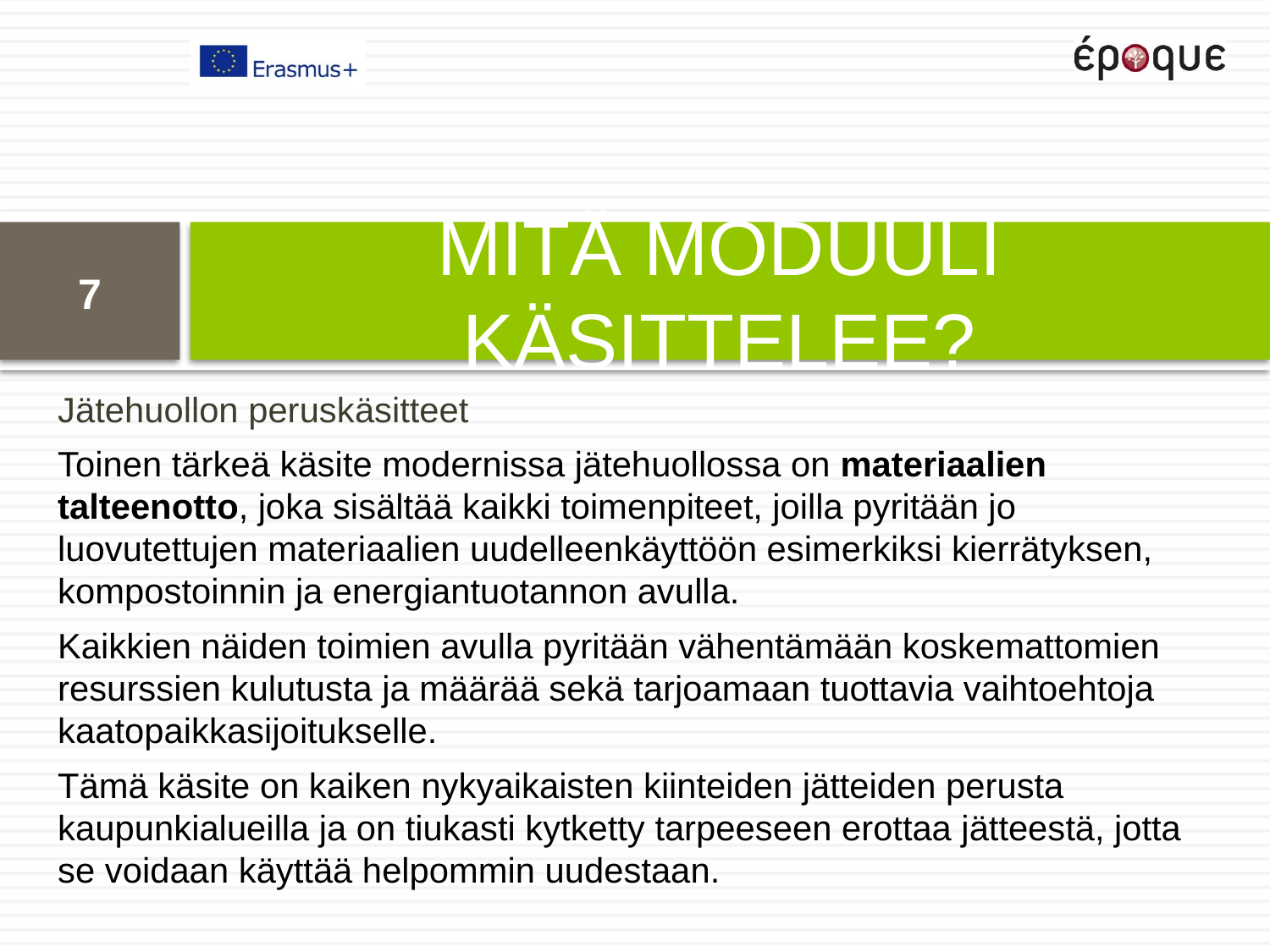

# MITÄ MODUULI KÄSITTELEE?
7
Jätehuollon peruskäsitteet
Toinen tärkeä käsite modernissa jätehuollossa on materiaalien talteenotto, joka sisältää kaikki toimenpiteet, joilla pyritään jo luovutettujen materiaalien uudelleenkäyttöön esimerkiksi kierrätyksen, kompostoinnin ja energiantuotannon avulla.
Kaikkien näiden toimien avulla pyritään vähentämään koskemattomien resurssien kulutusta ja määrää sekä tarjoamaan tuottavia vaihtoehtoja kaatopaikkasijoitukselle.
Tämä käsite on kaiken nykyaikaisten kiinteiden jätteiden perusta kaupunkialueilla ja on tiukasti kytketty tarpeeseen erottaa jätteestä, jotta se voidaan käyttää helpommin uudestaan.